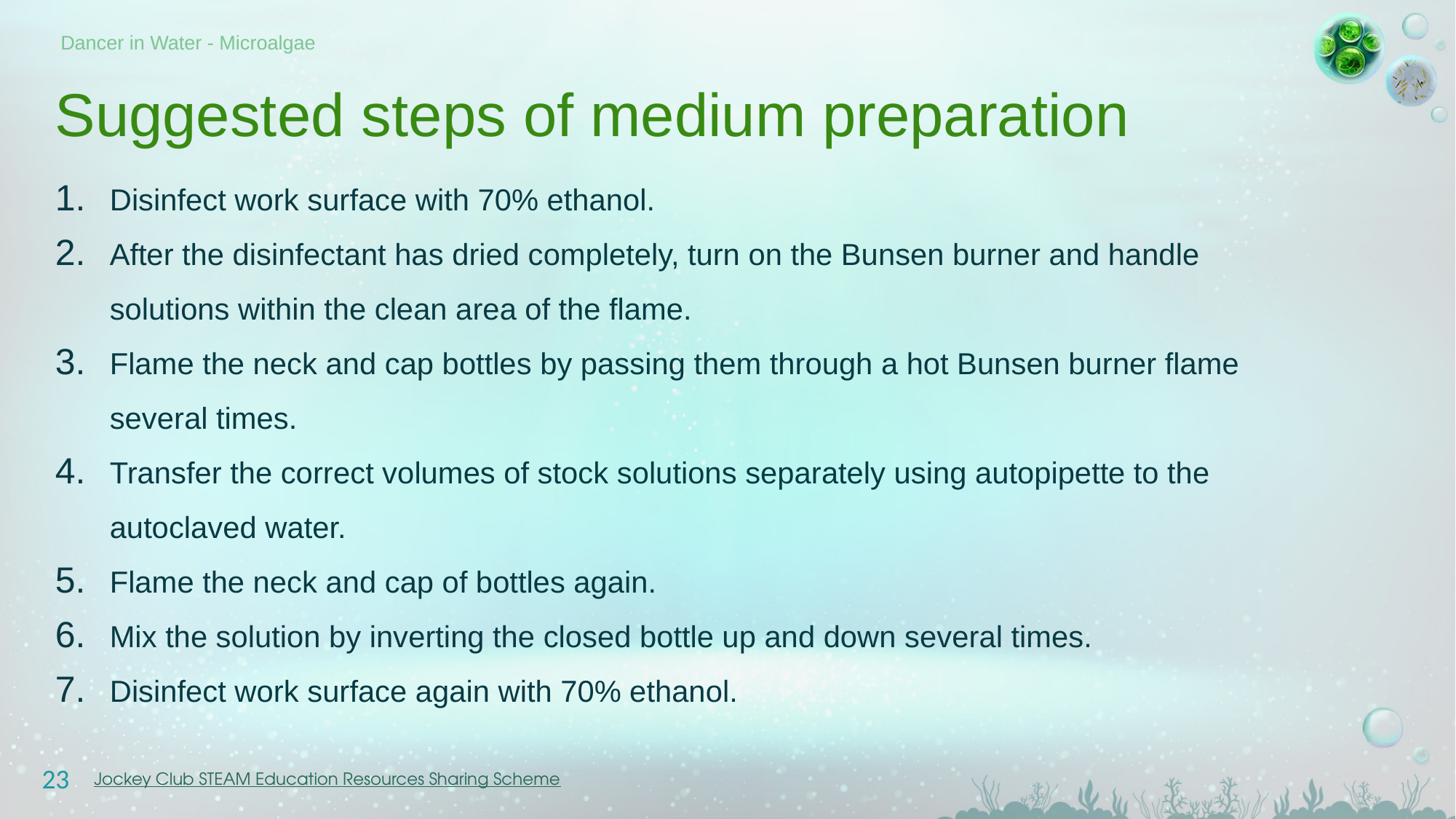

# Suggested steps of medium preparation
Disinfect work surface with 70% ethanol.
After the disinfectant has dried completely, turn on the Bunsen burner and handle solutions within the clean area of the flame.
Flame the neck and cap bottles by passing them through a hot Bunsen burner flame several times.
Transfer the correct volumes of stock solutions separately using autopipette to the autoclaved water.
Flame the neck and cap of bottles again.
Mix the solution by inverting the closed bottle up and down several times.
Disinfect work surface again with 70% ethanol.

23